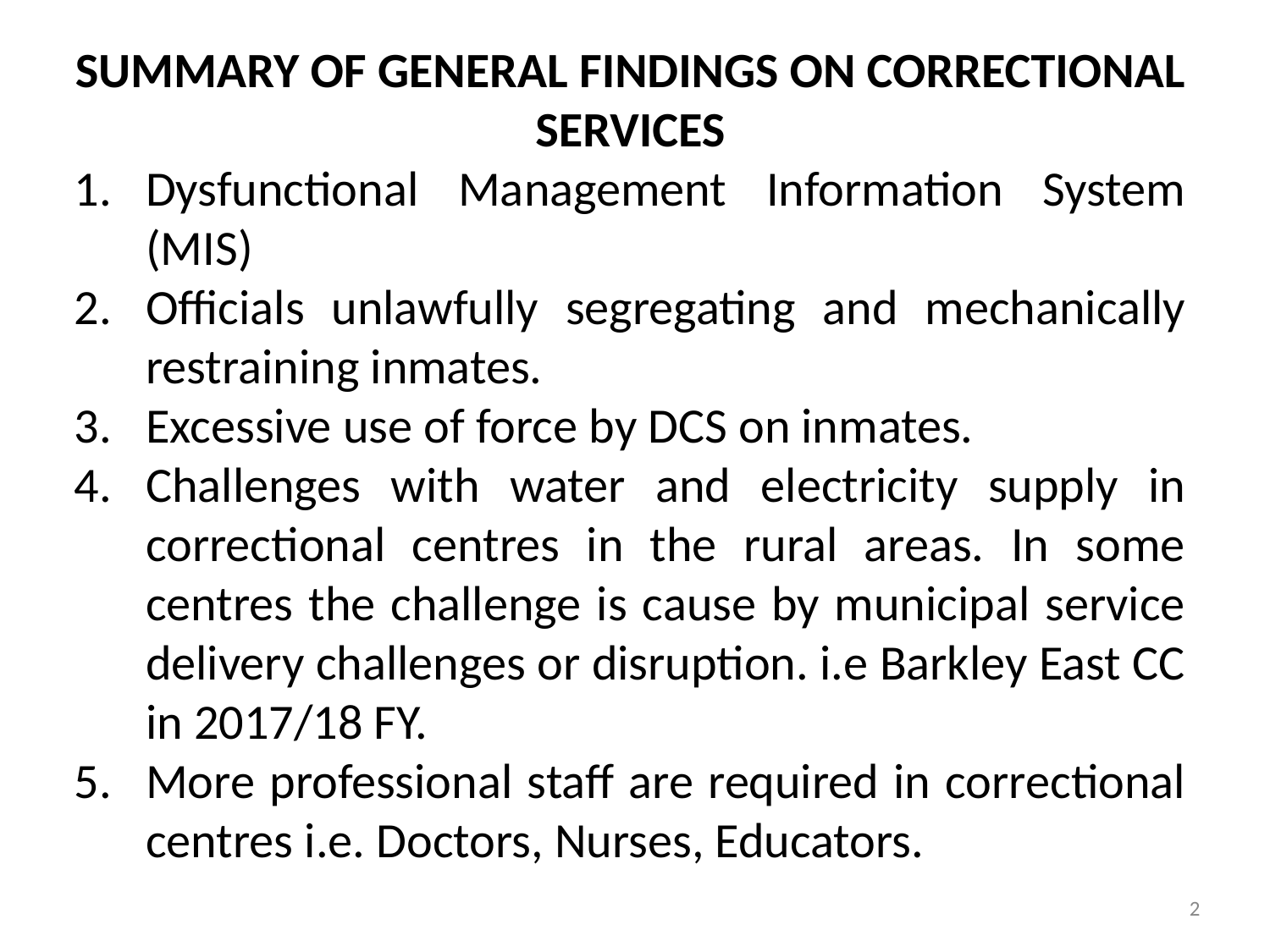

SUMMARY OF GENERAL FINDINGS ON CORRECTIONAL SERVICES
Dysfunctional Management Information System (MIS)
Officials unlawfully segregating and mechanically restraining inmates.
Excessive use of force by DCS on inmates.
Challenges with water and electricity supply in correctional centres in the rural areas. In some centres the challenge is cause by municipal service delivery challenges or disruption. i.e Barkley East CC in 2017/18 FY.
More professional staff are required in correctional centres i.e. Doctors, Nurses, Educators.

2
Judicial Inspectorate for Correctional Services